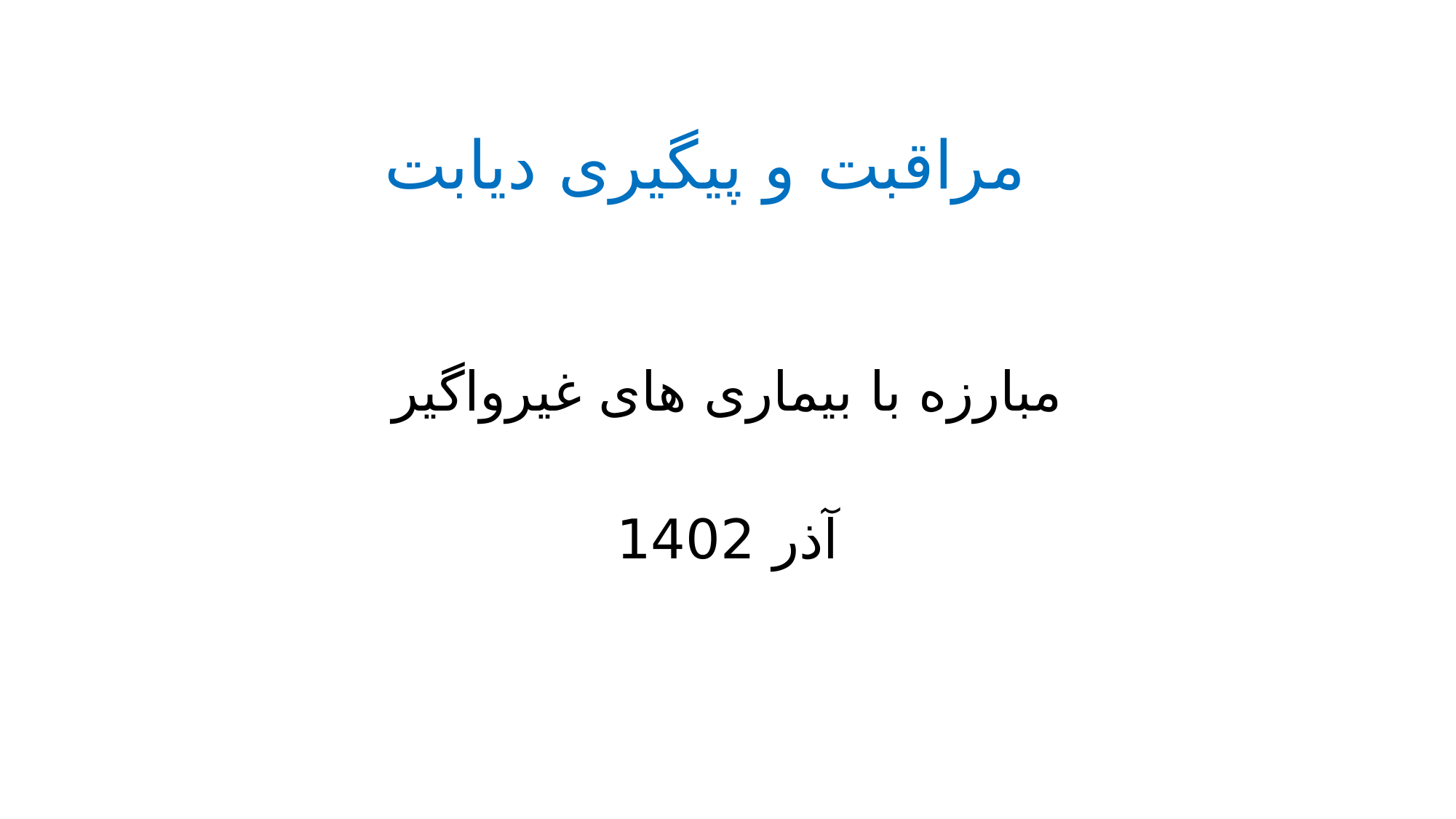

# مراقبت و پیگیری دیابت

مبارزه با بیماری های غیرواگیر

آذر 1402